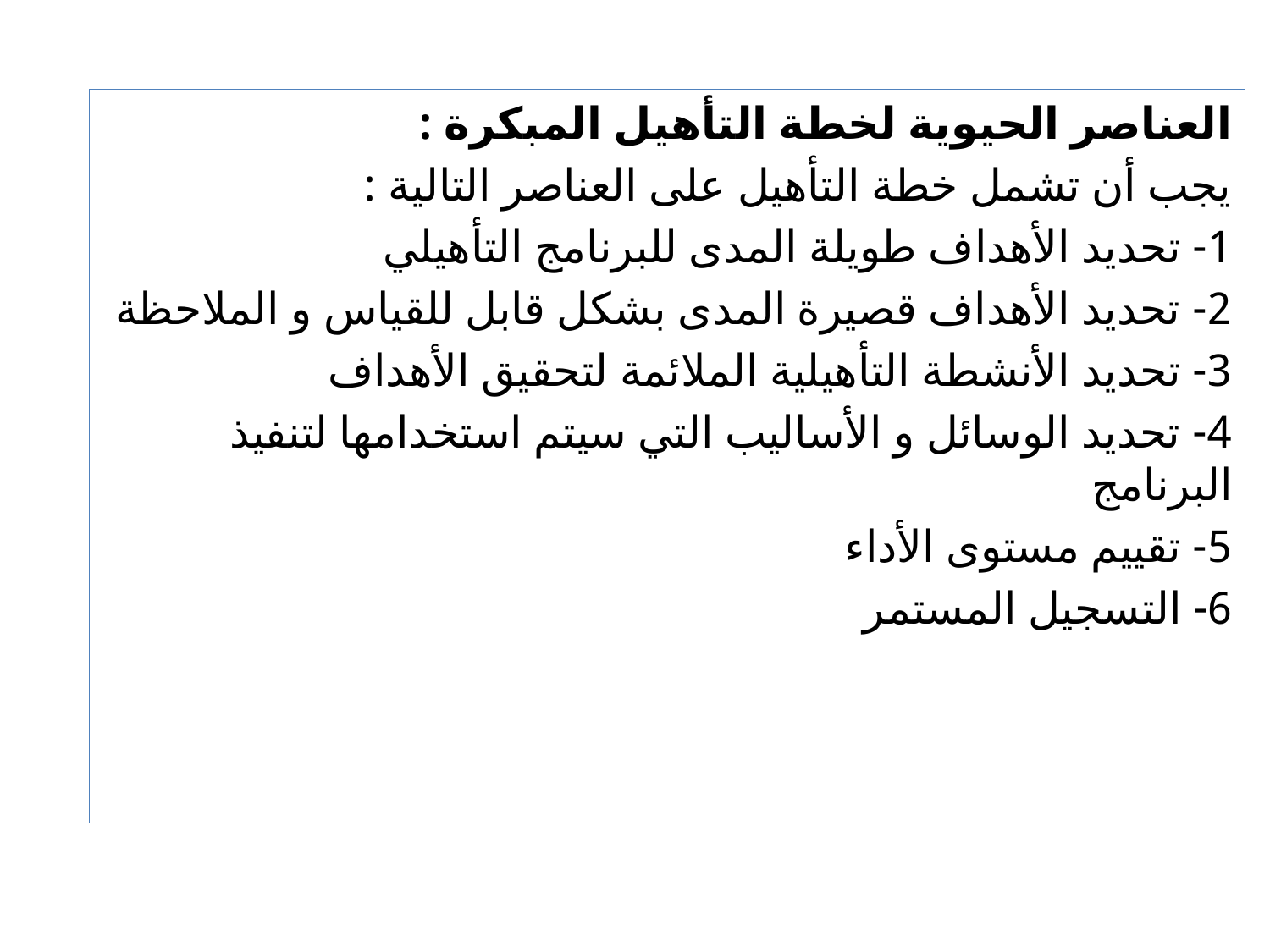

العناصر الحيوية لخطة التأهيل المبكرة :
يجب أن تشمل خطة التأهيل على العناصر التالية :
1- تحديد الأهداف طويلة المدى للبرنامج التأهيلي
2- تحديد الأهداف قصيرة المدى بشكل قابل للقياس و الملاحظة
3- تحديد الأنشطة التأهيلية الملائمة لتحقيق الأهداف
4- تحديد الوسائل و الأساليب التي سيتم استخدامها لتنفيذ البرنامج
5- تقييم مستوى الأداء
6- التسجيل المستمر